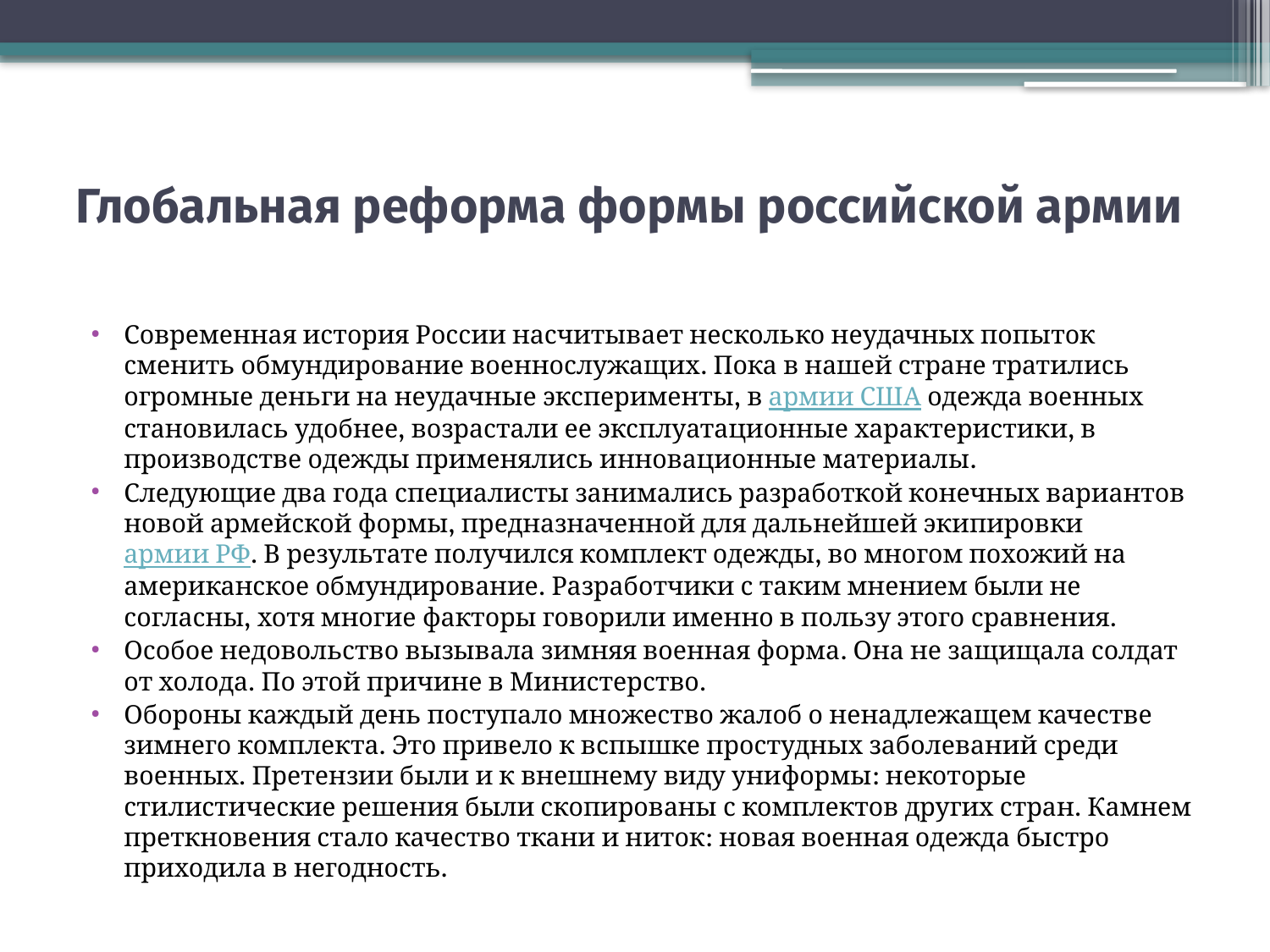

# Глобальная реформа формы российской армии
Современная история России насчитывает несколько неудачных попыток сменить обмундирование военнослужащих. Пока в нашей стране тратились огромные деньги на неудачные эксперименты, в армии США одежда военных становилась удобнее, возрастали ее эксплуатационные характеристики, в производстве одежды применялись инновационные материалы.
Следующие два года специалисты занимались разработкой конечных вариантов новой армейской формы, предназначенной для дальнейшей экипировки армии РФ. В результате получился комплект одежды, во многом похожий на американское обмундирование. Разработчики с таким мнением были не согласны, хотя многие факторы говорили именно в пользу этого сравнения.
Особое недовольство вызывала зимняя военная форма. Она не защищала солдат от холода. По этой причине в Министерство.
Обороны каждый день поступало множество жалоб о ненадлежащем качестве зимнего комплекта. Это привело к вспышке простудных заболеваний среди военных. Претензии были и к внешнему виду униформы: некоторые стилистические решения были скопированы с комплектов других стран. Камнем преткновения стало качество ткани и ниток: новая военная одежда быстро приходила в негодность.